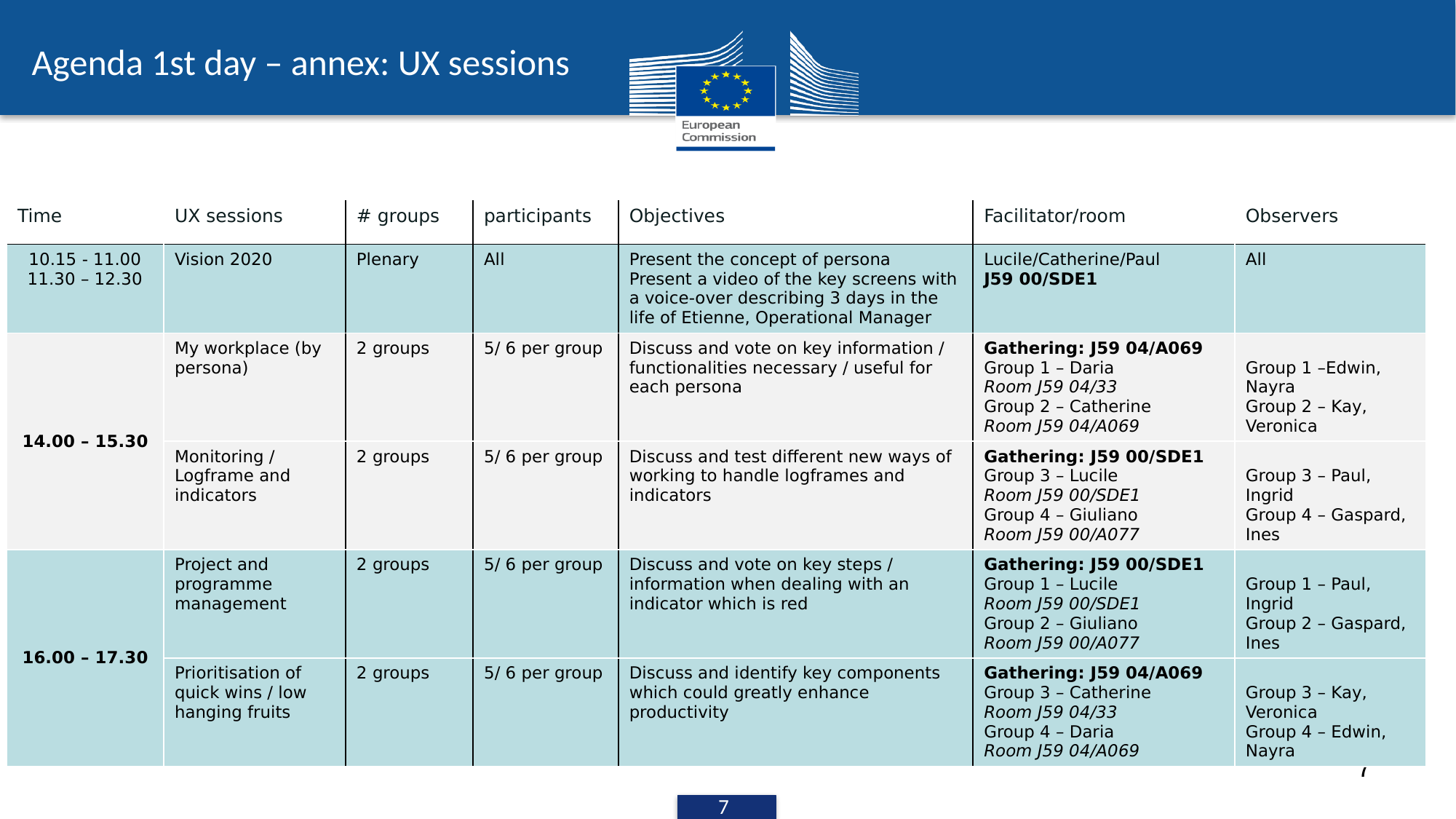

Agenda 1st day – annex: UX sessions
| Time | UX sessions | # groups | participants | Objectives | Facilitator/room | Observers |
| --- | --- | --- | --- | --- | --- | --- |
| 10.15 - 11.00 11.30 – 12.30 | Vision 2020 | Plenary | All | Present the concept of persona Present a video of the key screens with a voice-over describing 3 days in the life of Etienne, Operational Manager | Lucile/Catherine/Paul J59 00/SDE1 | All |
| 14.00 – 15.30 | My workplace (by persona) | 2 groups | 5/ 6 per group | Discuss and vote on key information / functionalities necessary / useful for each persona | Gathering: J59 04/A069 Group 1 – Daria Room J59 04/33 Group 2 – Catherine Room J59 04/A069 | Group 1 –Edwin, Nayra Group 2 – Kay, Veronica |
|  | Monitoring / Logframe and indicators | 2 groups | 5/ 6 per group | Discuss and test different new ways of working to handle logframes and indicators | Gathering: J59 00/SDE1 Group 3 – Lucile Room J59 00/SDE1 Group 4 – Giuliano Room J59 00/A077 | Group 3 – Paul, Ingrid Group 4 – Gaspard, Ines |
| 16.00 – 17.30 | Project and programme management | 2 groups | 5/ 6 per group | Discuss and vote on key steps / information when dealing with an indicator which is red | Gathering: J59 00/SDE1 Group 1 – Lucile Room J59 00/SDE1 Group 2 – Giuliano Room J59 00/A077 | Group 1 – Paul, Ingrid Group 2 – Gaspard, Ines |
|  | Prioritisation of quick wins / low hanging fruits | 2 groups | 5/ 6 per group | Discuss and identify key components which could greatly enhance productivity | Gathering: J59 04/A069 Group 3 – Catherine Room J59 04/33 Group 4 – Daria Room J59 04/A069 | Group 3 – Kay, Veronica Group 4 – Edwin, Nayra |
7
7